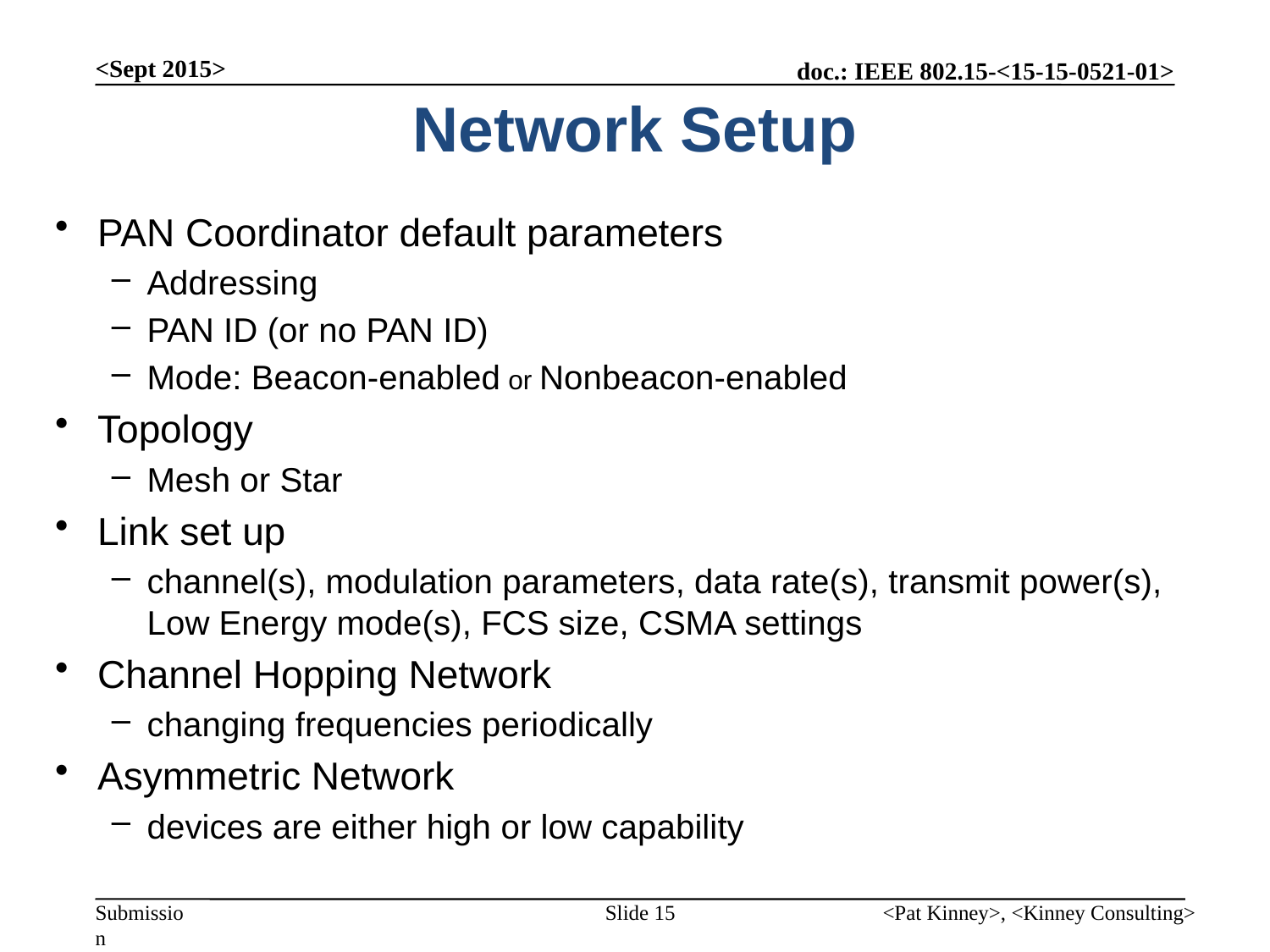

<Sept 2015>
# Network Setup
PAN Coordinator default parameters
Addressing
PAN ID (or no PAN ID)
Mode: Beacon-enabled or Nonbeacon-enabled
Topology
Mesh or Star
Link set up
channel(s), modulation parameters, data rate(s), transmit power(s), Low Energy mode(s), FCS size, CSMA settings
Channel Hopping Network
changing frequencies periodically
Asymmetric Network
devices are either high or low capability
Slide 15
<Pat Kinney>, <Kinney Consulting>